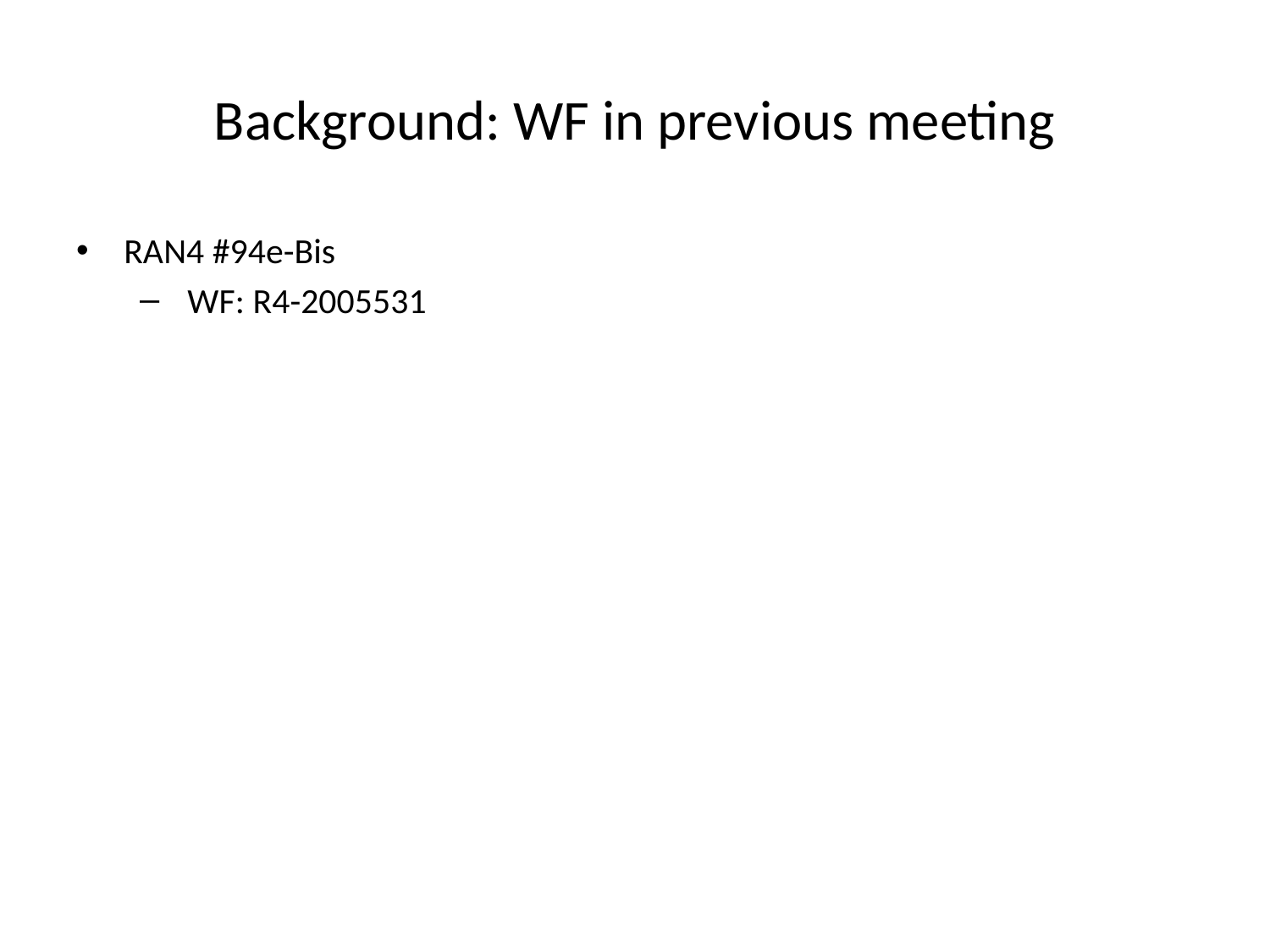

# Background: WF in previous meeting
RAN4 #94e-Bis
 WF: R4-2005531